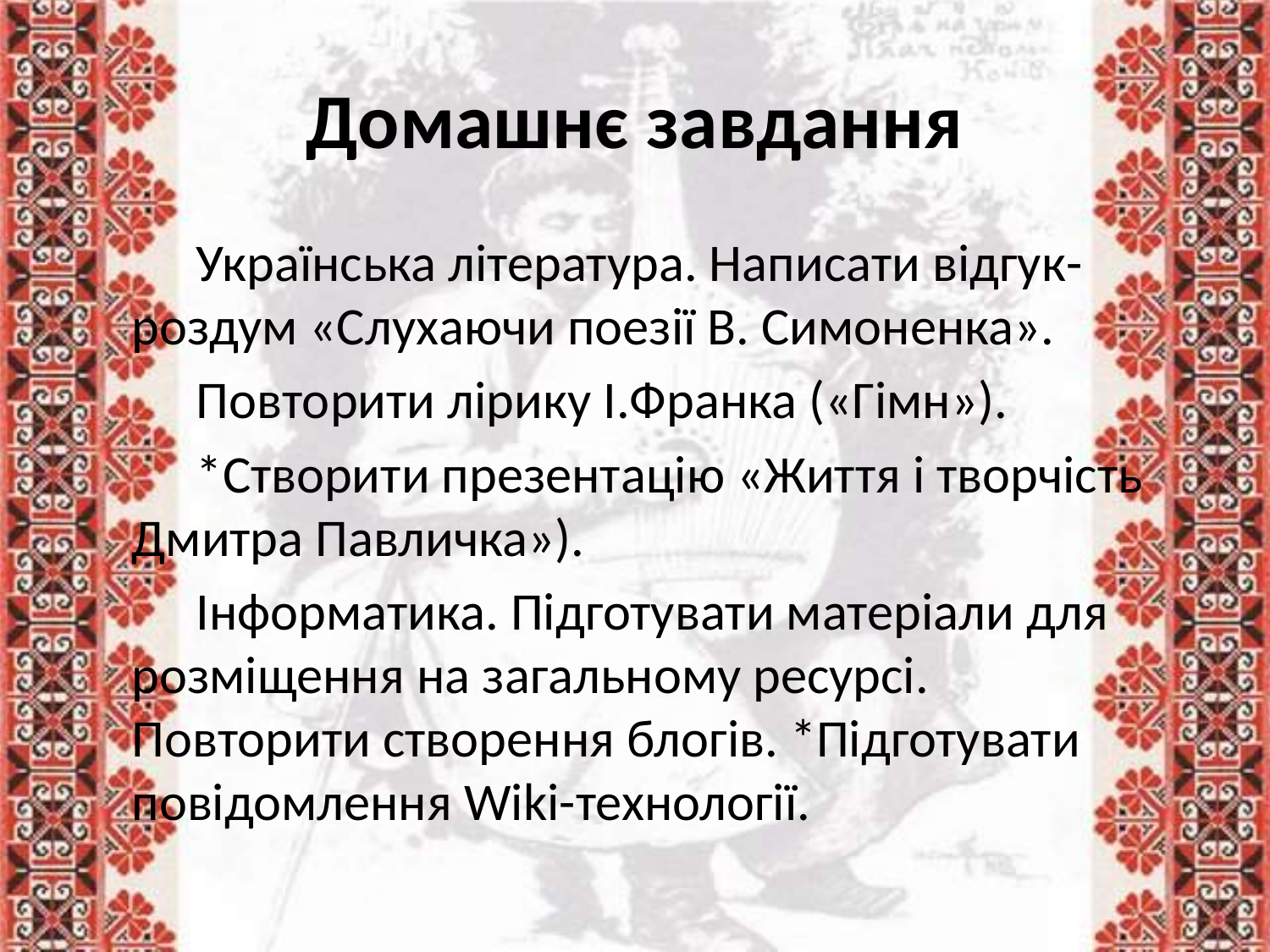

# Домашнє завдання
Українська література. Написати відгук-роздум «Слухаючи поезії В. Симоненка».
Повторити лірику І.Франка («Гімн»).
*Створити презентацію «Життя і творчість Дмитра Павличка»).
Інформатика. Підготувати матеріали для розміщення на загальному ресурсі. Повторити створення блогів. *Підготувати повідомлення Wiki-технології.